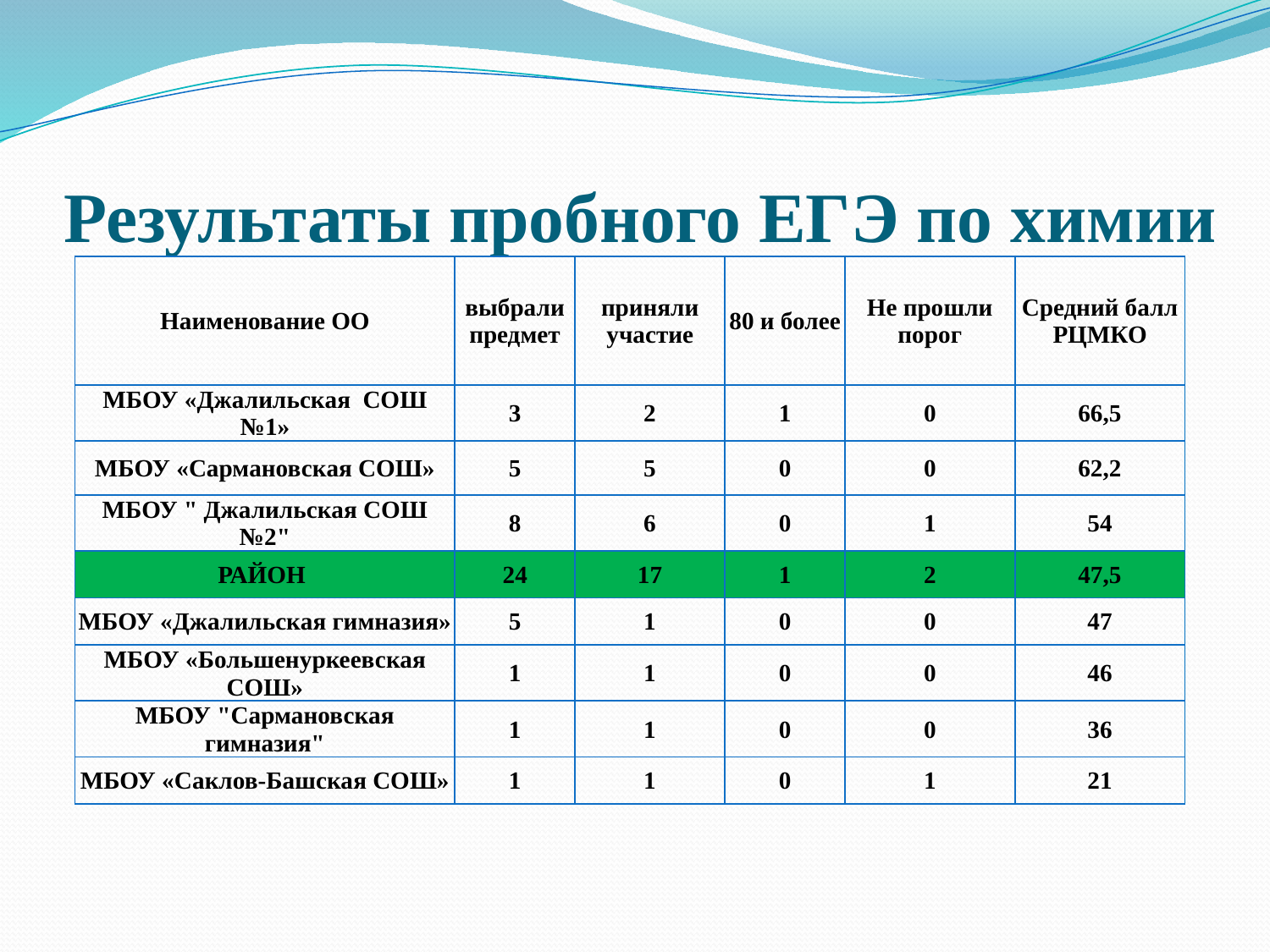

# Результаты пробного ЕГЭ по химии
| Наименование ОО | выбрали предмет | приняли участие | 80 и более | Не прошли порог | Средний балл РЦМКО |
| --- | --- | --- | --- | --- | --- |
| МБОУ «Джалильская СОШ №1» | 3 | 2 | 1 | 0 | 66,5 |
| МБОУ «Сармановская СОШ» | 5 | 5 | 0 | 0 | 62,2 |
| МБОУ " Джалильская СОШ №2" | 8 | 6 | 0 | 1 | 54 |
| РАЙОН | 24 | 17 | 1 | 2 | 47,5 |
| МБОУ «Джалильская гимназия» | 5 | 1 | 0 | 0 | 47 |
| МБОУ «Большенуркеевская СОШ» | 1 | 1 | 0 | 0 | 46 |
| МБОУ "Сармановская гимназия" | 1 | 1 | 0 | 0 | 36 |
| МБОУ «Саклов-Башская СОШ» | 1 | 1 | 0 | 1 | 21 |